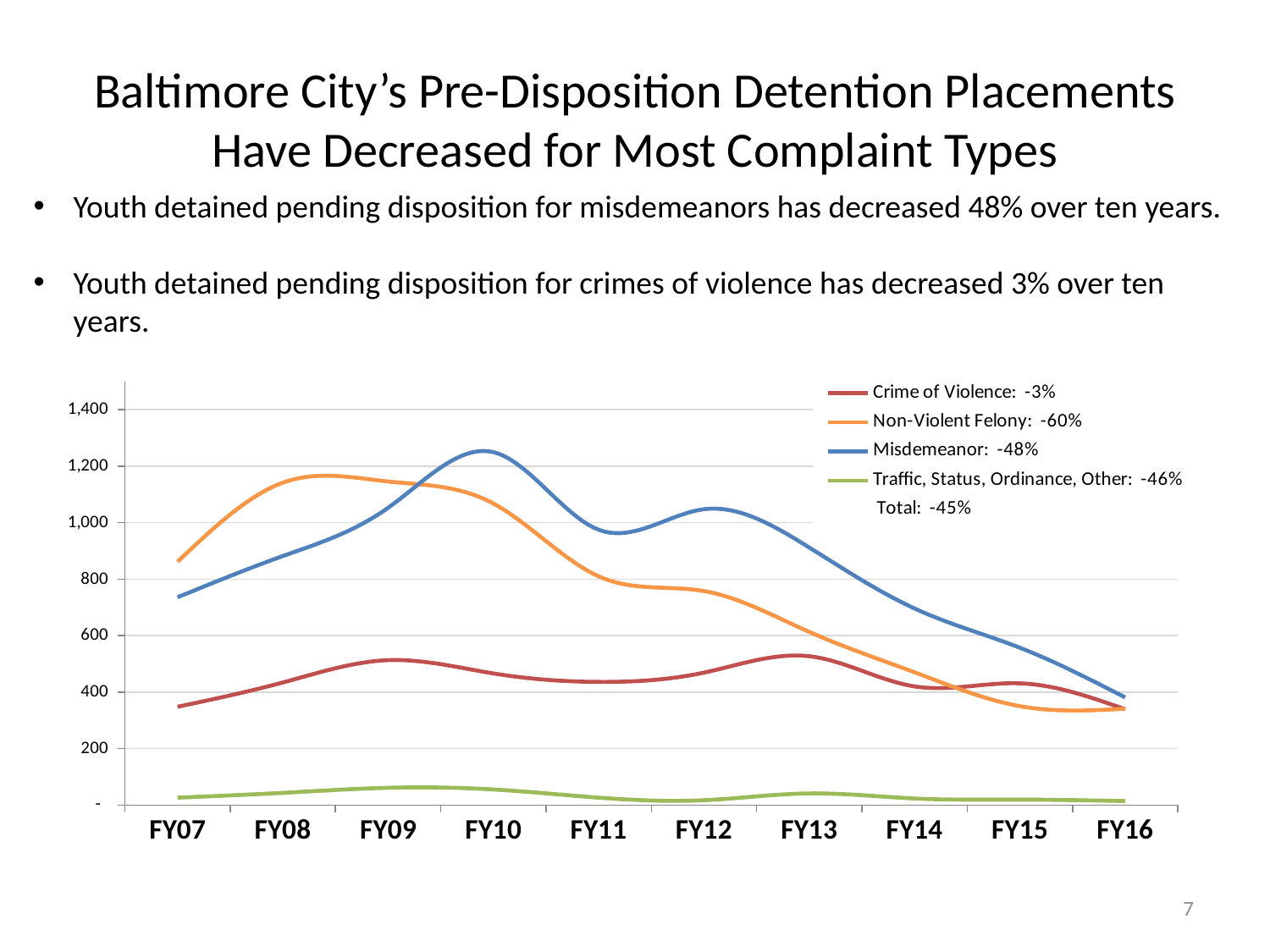

# Baltimore City’s Pre-Disposition Detention Placements Have Decreased for Most Complaint Types
Youth detained pending disposition for misdemeanors has decreased 48% over ten years.

Youth detained pending disposition for crimes of violence has decreased 3% over ten years.

### Chart

| Category | Crime of Violence:  -3% | Non-Violent Felony:  -60% | Misdemeanor:  -48% | Traffic, Status, Ordinance, Other:  -46% |  Total:  -45% |
|---|---|---|---|---|---|
| FY16 | 339.0 | 341.0 | 381.0 | 14.0 | 1075.0 |
| FY15 | 431.0 | 350.0 | 557.0 | 19.0 | 1357.0 |
| FY14 | 420.0 | 470.0 | 696.0 | 23.0 | 1609.0 |
| FY13 | 527.0 | 613.0 | 912.0 | 41.0 | 2093.0 |
| FY12 | 469.0 | 758.0 | 1048.0 | 17.0 | 2292.0 |
| FY11 | 436.0 | 810.0 | 975.0 | 26.0 | 2247.0 |
| FY10 | 466.0 | 1068.0 | 1250.0 | 55.0 | 2839.0 |
| FY09 | 513.0 | 1146.0 | 1053.0 | 61.0 | 2773.0 |
| FY08 | 434.0 | 1142.0 | 882.0 | 43.0 | 2501.0 |
| FY07 | 348.0 | 862.0 | 736.0 | 26.0 | 1972.0 |
7